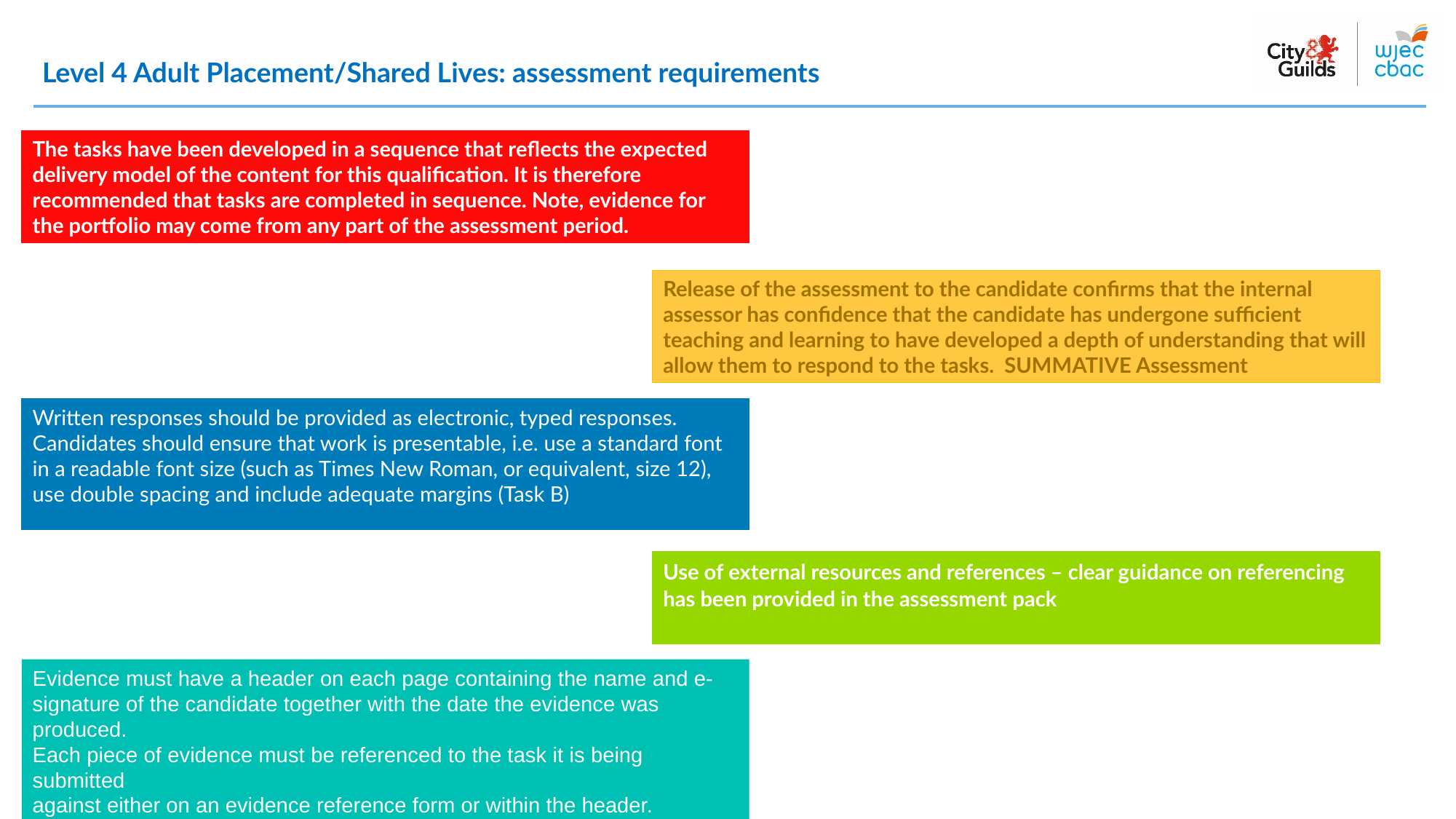

Level 4 Adult Placement/Shared Lives: assessment requirements
The tasks have been developed in a sequence that reflects the expected delivery model of the content for this qualification. It is therefore recommended that tasks are completed in sequence. Note, evidence for the portfolio may come from any part of the assessment period.
Release of the assessment to the candidate confirms that the internal assessor has confidence that the candidate has undergone sufficient teaching and learning to have developed a depth of understanding that will allow them to respond to the tasks.  SUMMATIVE Assessment
Written responses should be provided as electronic, typed responses. Candidates should ensure that work is presentable, i.e. use a standard font in a readable font size (such as Times New Roman, or equivalent, size 12), use double spacing and include adequate margins (Task B)

Use of external resources and references – clear guidance on referencing has been provided in the assessment pack

Evidence must have a header on each page containing the name and e-signature of the candidate together with the date the evidence was produced.
Each piece of evidence must be referenced to the task it is being submitted
against either on an evidence reference form or within the header.